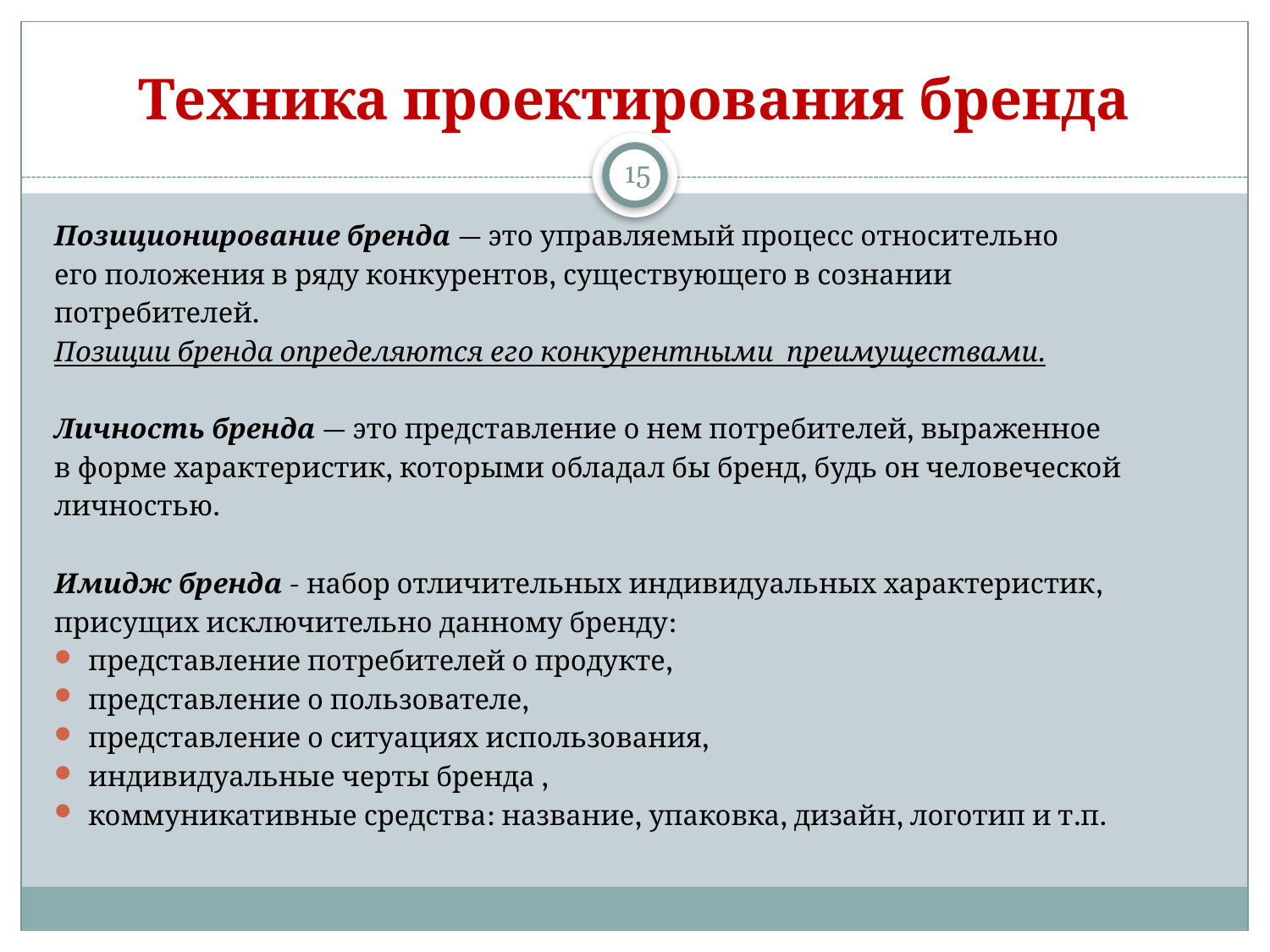

# Техника проектирования бренда
15
Позиционирование бренда — это управляемый процесс относительно
его положения в ряду конкурентов, существующего в сознании
потребителей.
Позиции бренда определяются его конкурентными  преимуществами.

Личность бренда — это представление о нем потребителей, выраженное
в форме характеристик, которыми обладал бы бренд, будь он человеческой
личностью.

Имидж бренда - набор отличительных индивидуальных характеристик,
присущих исключительно данному бренду:
представление потребителей о продукте,
представление о пользователе,
представление о ситуациях использования,
индивидуальные черты бренда ,
коммуникативные средства: название, упаковка, дизайн, логотип и т.п.